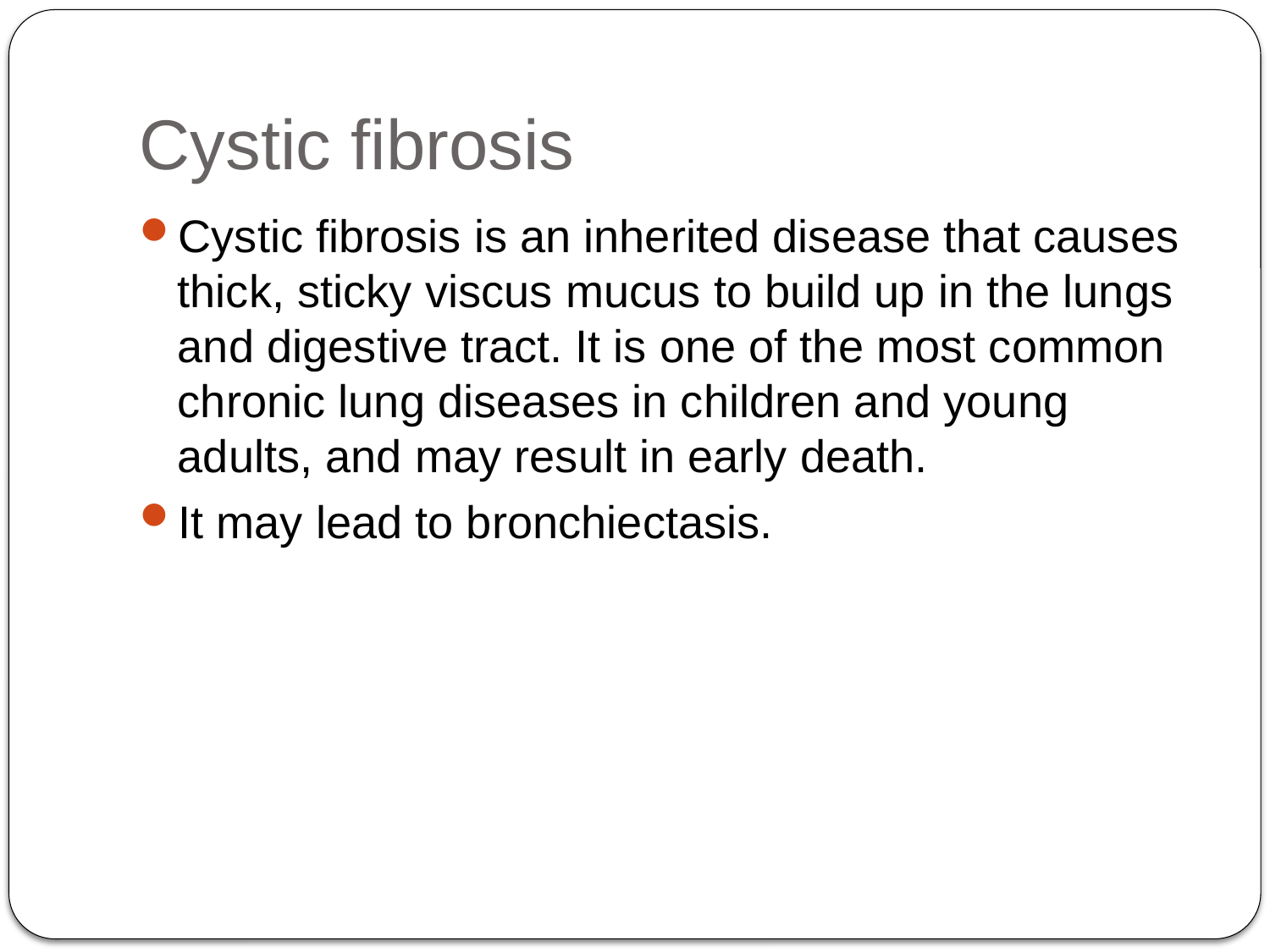

# Cystic fibrosis
Cystic fibrosis is an inherited disease that causes thick, sticky viscus mucus to build up in the lungs and digestive tract. It is one of the most common chronic lung diseases in children and young adults, and may result in early death.
It may lead to bronchiectasis.